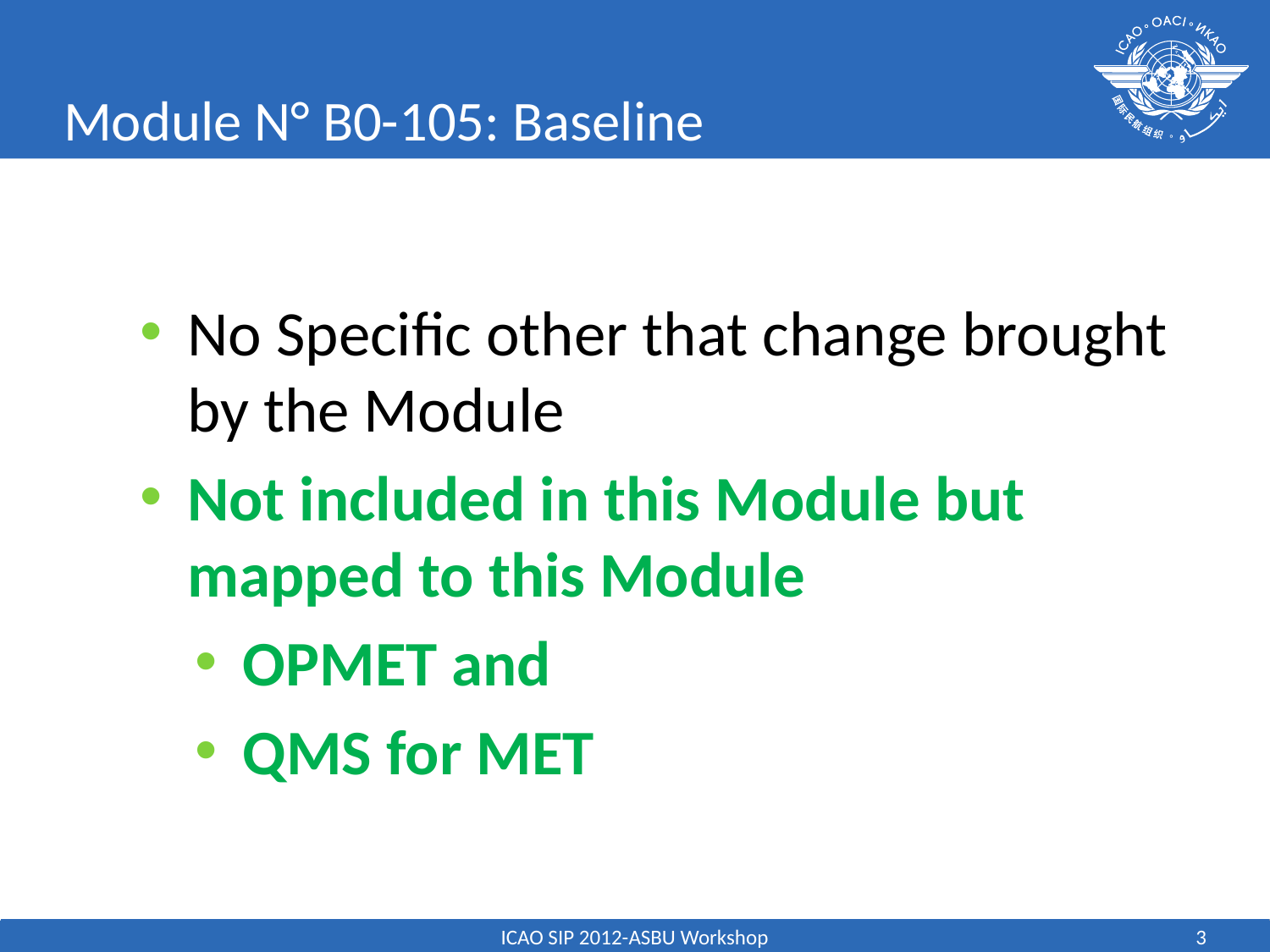

# Module N° B0-105: Baseline
No Specific other that change brought by the Module
Not included in this Module but mapped to this Module
OPMET and
QMS for MET

ICAO SIP 2012-ASBU Workshop
3